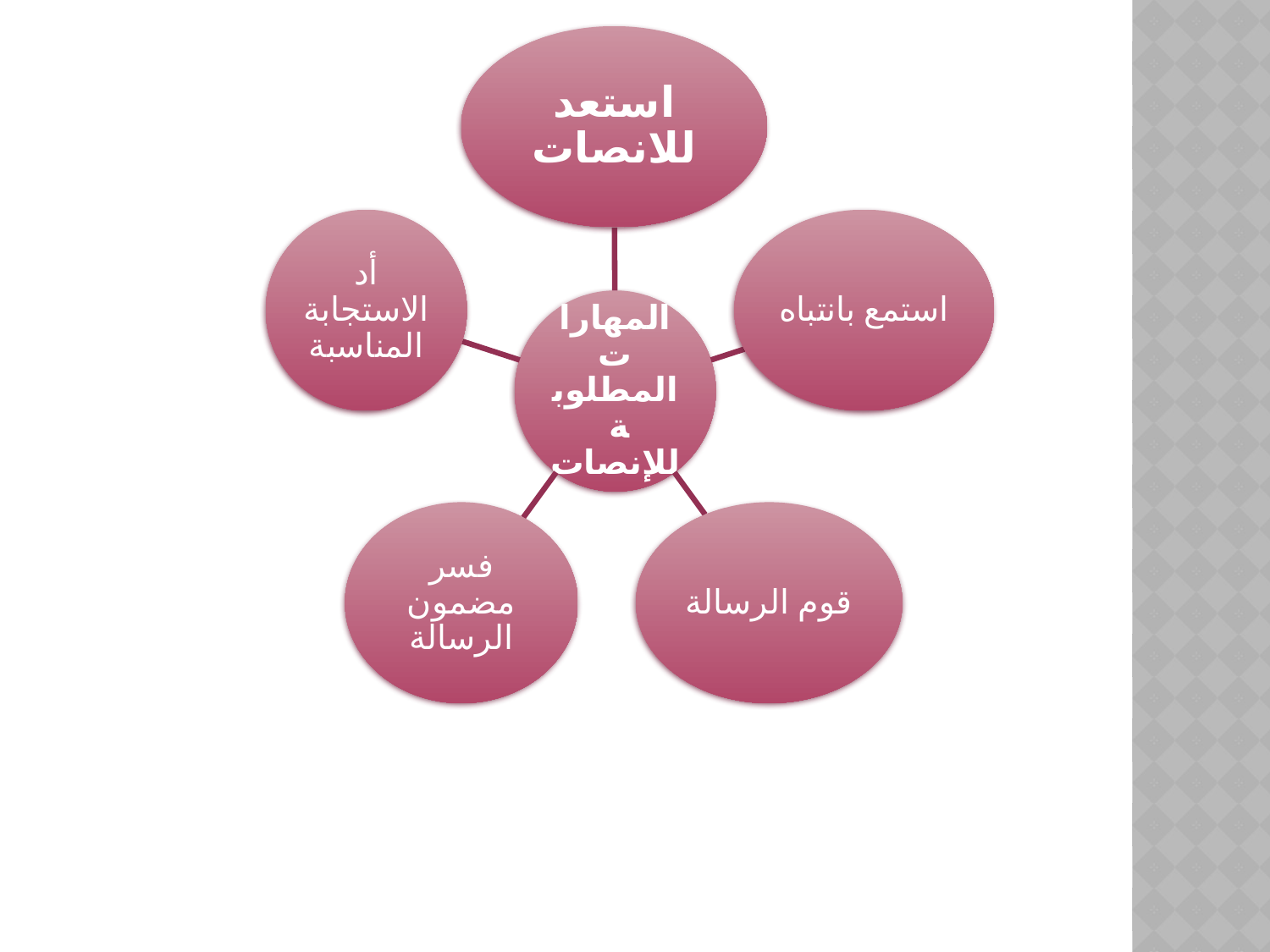

المهارات المطلوبة  للإنصات

استعد للانصات

استمع بانتباه

قوم الرسالة

فسر مضمون الرسالة

أد الاستجابة المناسبة